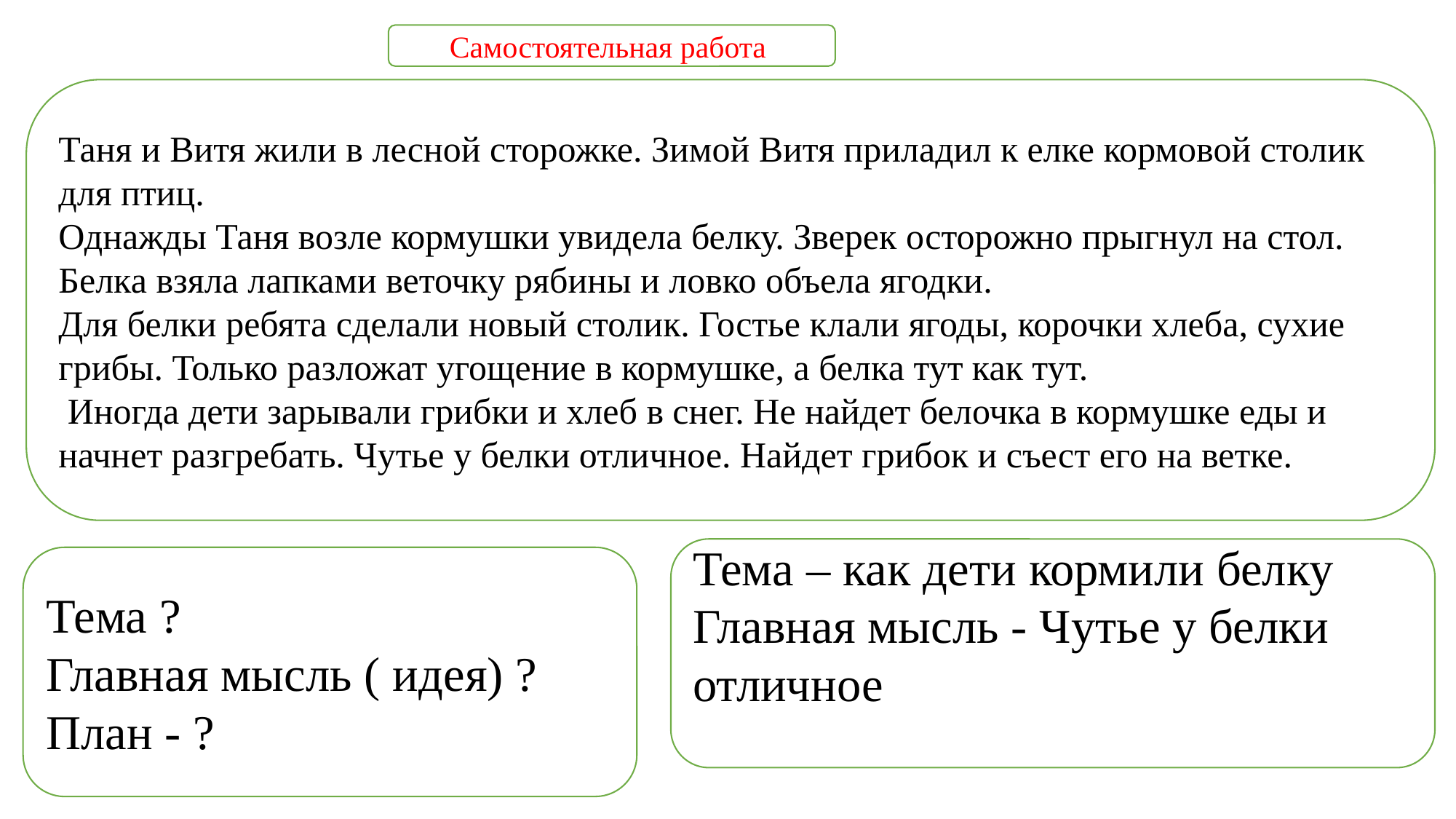

Самостоятельная работа
Таня и Витя жили в лесной сторожке. Зимой Витя приладил к елке кормовой столик для птиц.
Однажды Таня возле кормушки увидела белку. Зверек осторожно прыгнул на стол. Белка взяла лапками веточку рябины и ловко объела ягодки.
Для белки ребята сделали новый столик. Гостье клали ягоды, корочки хлеба, сухие грибы. Только разложат угощение в кормушке, а белка тут как тут.
 Иногда дети зарывали грибки и хлеб в снег. Не найдет белочка в кормушке еды и начнет разгребать. Чутье у белки отличное. Найдет грибок и съест его на ветке.
Тема – как дети кормили белку
Главная мысль - Чутье у белки отличное

Тема ?
Главная мысль ( идея) ?
План - ?